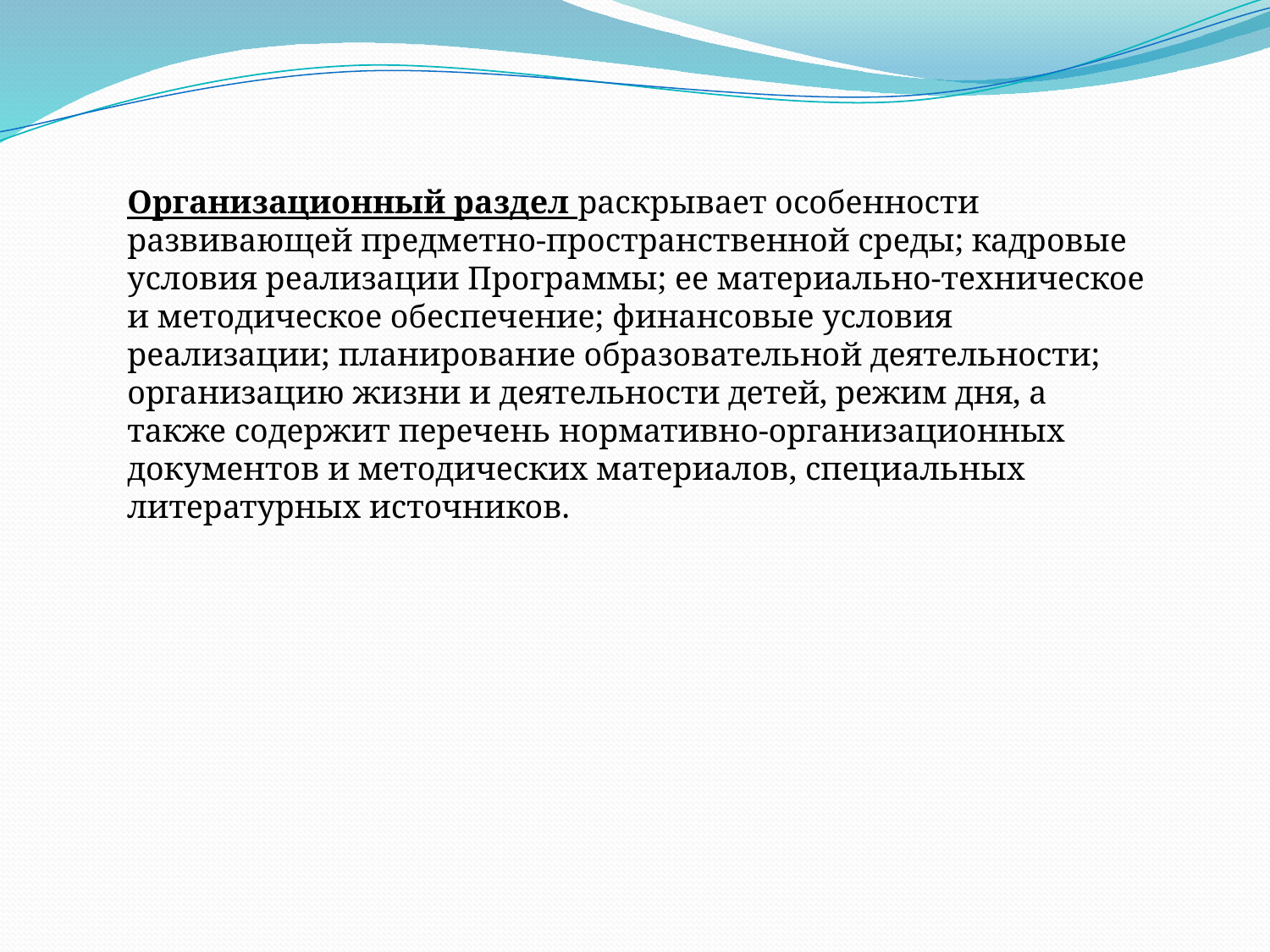

Организационный раздел раскрывает особенности развивающей предметно-пространственной среды; кадровые условия реализации Программы; ее материально-техническое и методическое обеспечение; финансовые условия реализации; планирование образовательной деятельности; организацию жизни и деятельности детей, режим дня, а также содержит перечень нормативно-организационных документов и методических материалов, специальных литературных источников.